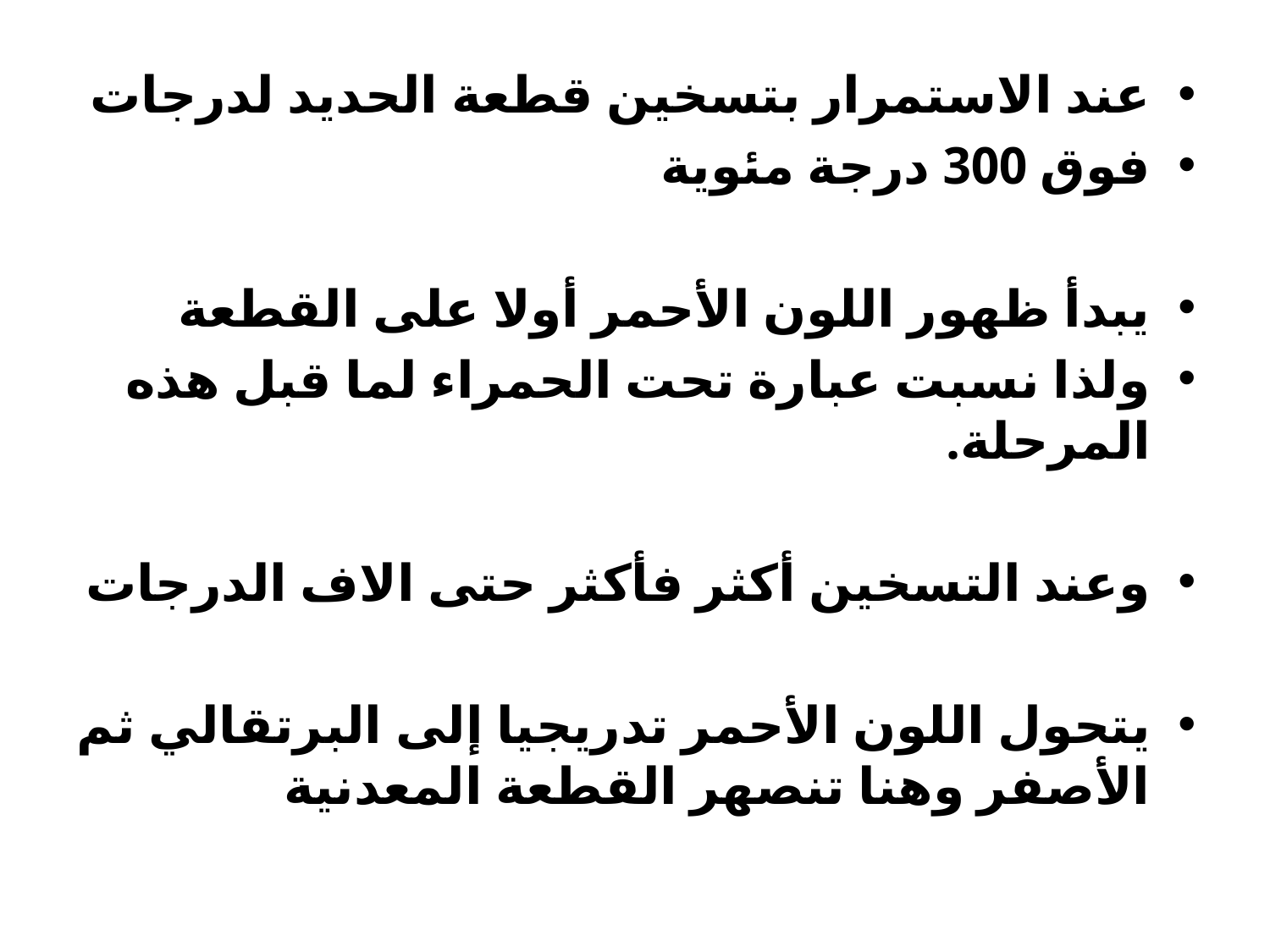

عند الاستمرار بتسخين قطعة الحديد لدرجات
فوق 300 درجة مئوية

يبدأ ظهور اللون الأحمر أولا على القطعة
ولذا نسبت عبارة تحت الحمراء لما قبل هذه المرحلة.

وعند التسخين أكثر فأكثر حتى الاف الدرجات

يتحول اللون الأحمر تدريجيا إلى البرتقالي ثم الأصفر وهنا تنصهر القطعة المعدنية